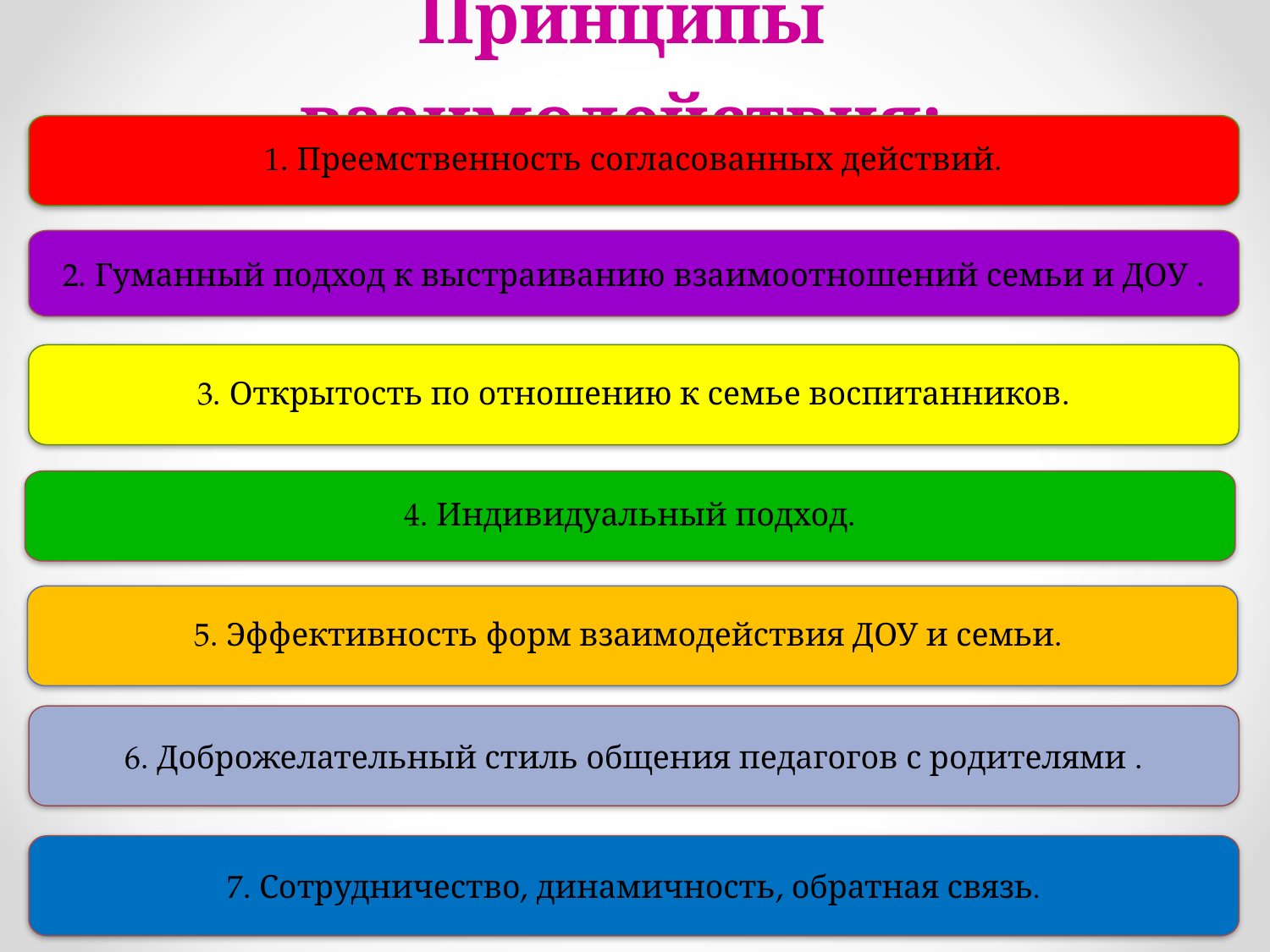

# Принципы взаимодействия:
1. Преемственность согласованных действий.
2. Гуманный подход к выстраиванию взаимоотношений семьи и ДОУ .
3. Открытость по отношению к семье воспитанников.
4. Индивидуальный подход.
5. Эффективность форм взаимодействия ДОУ и семьи.
6. Доброжелательный стиль общения педагогов с родителями .
7. Сотрудничество, динамичность, обратная связь.